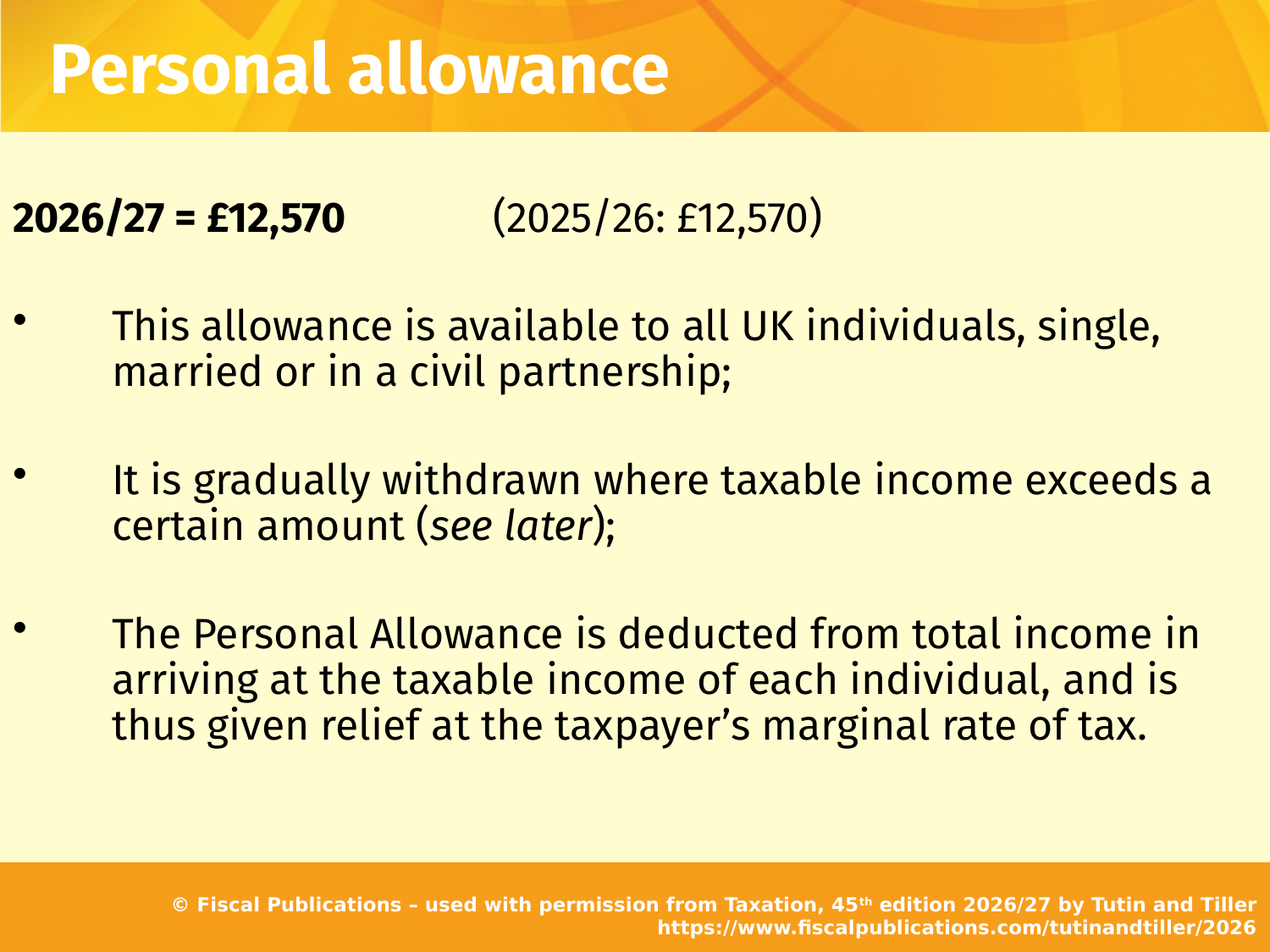

# Personal allowance

2026/27 = £12,570		(2025/26: £12,570)

This allowance is available to all UK individuals, single, married or in a civil partnership;

It is gradually withdrawn where taxable income exceeds a certain amount (see later);

The Personal Allowance is deducted from total income in arriving at the taxable income of each individual, and is thus given relief at the taxpayer’s marginal rate of tax.